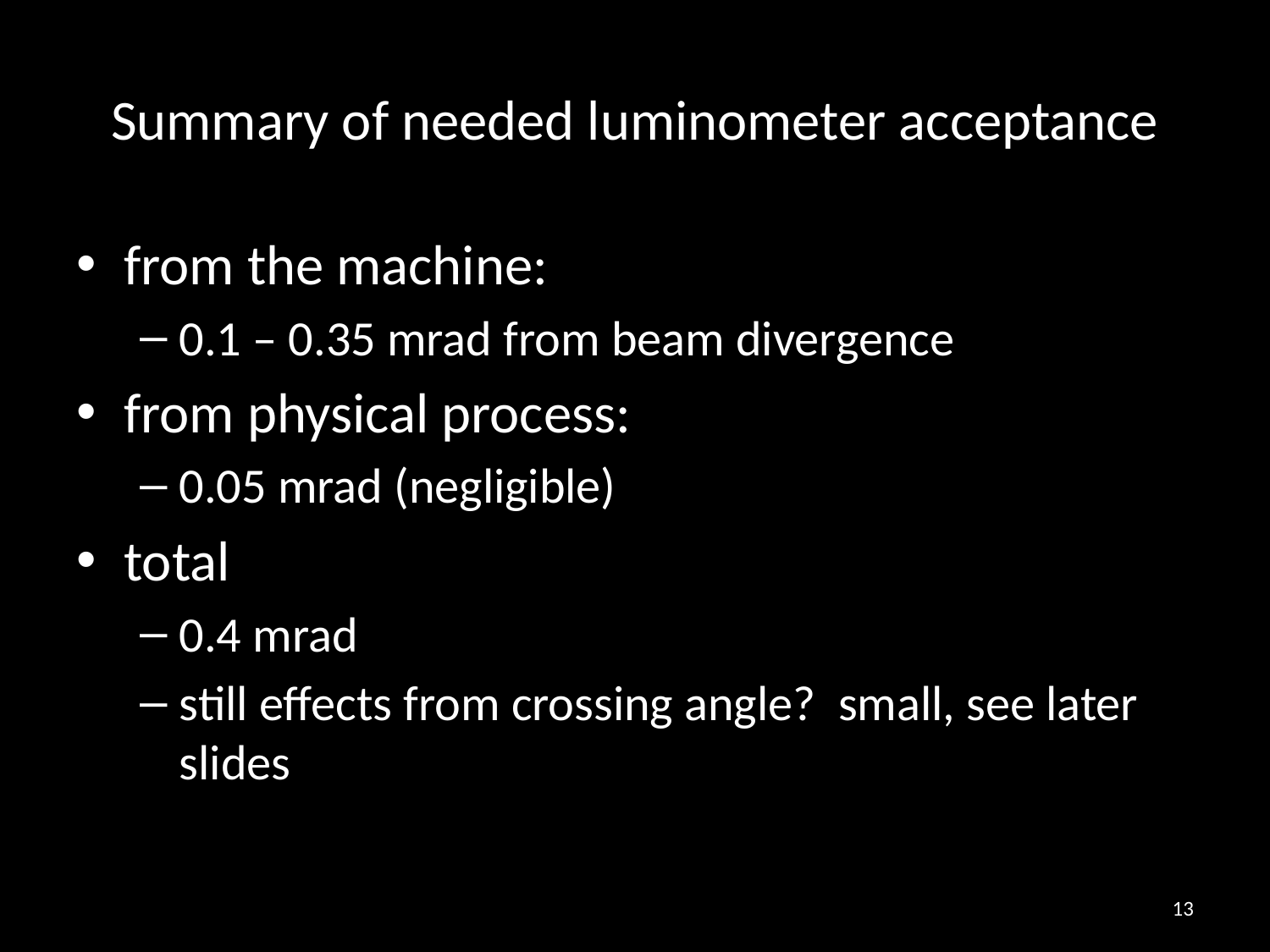

# Summary of needed luminometer acceptance
from the machine:
0.1 – 0.35 mrad from beam divergence
from physical process:
0.05 mrad (negligible)
total
0.4 mrad
still effects from crossing angle?  small, see later slides

13